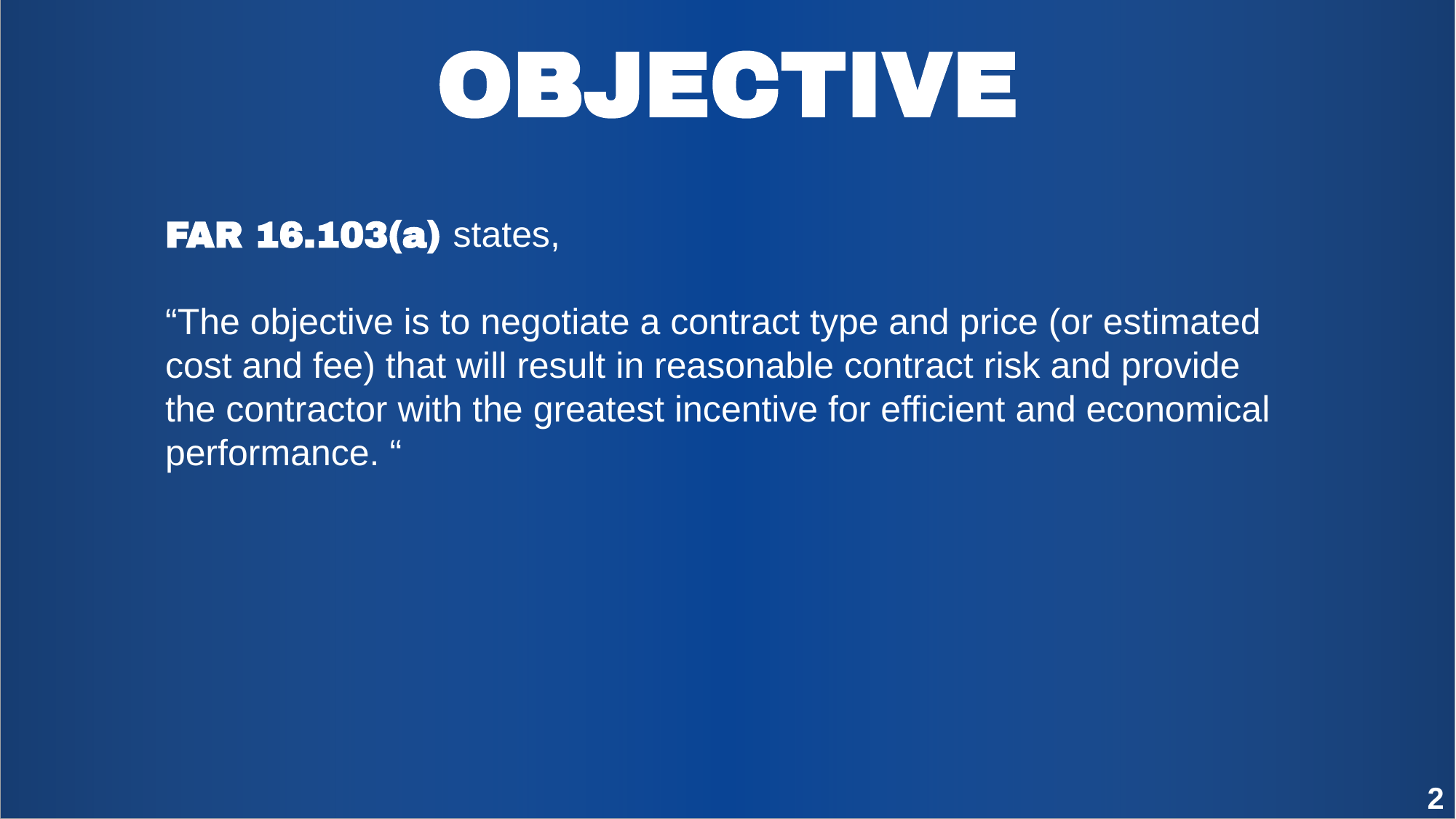

OBJECTIVE
FAR 16.103(a) states,

“The objective is to negotiate a contract type and price (or estimated cost and fee) that will result in reasonable contract risk and provide the contractor with the greatest incentive for efficient and economical performance. “

2